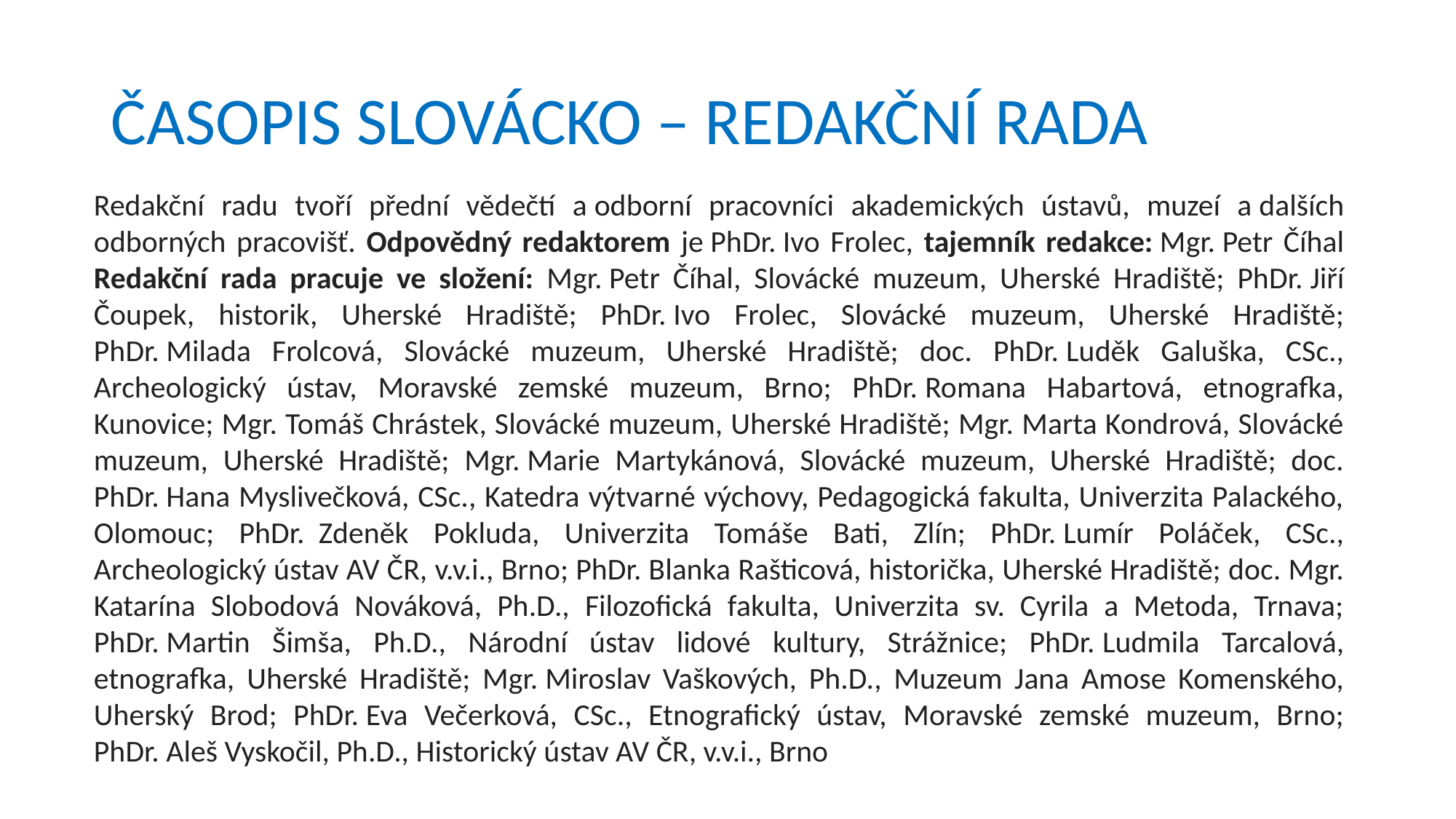

# ČASOPIS SLOVÁCKO – REDAKČNÍ RADA
Redakční radu tvoří přední vědečtí a odborní pracovníci akademických ústavů, muzeí a dalších odborných pracovišť. Odpovědný redaktorem je PhDr. Ivo Frolec, tajemník redakce: Mgr. Petr Číhal
Redakční rada pracuje ve složení: Mgr. Petr Číhal, Slovácké muzeum, Uherské Hradiště; PhDr. Jiří Čoupek, historik, Uherské Hradiště; PhDr. Ivo Frolec, Slovácké muzeum, Uherské Hradiště; PhDr. Milada Frolcová, Slovácké muzeum, Uherské Hradiště; doc. PhDr. Luděk Galuška, CSc., Archeologický ústav, Moravské zemské muzeum, Brno; PhDr. Romana Habartová, etnografka, Kunovice; Mgr. Tomáš Chrástek, Slovácké muzeum, Uherské Hradiště; Mgr. Marta Kondrová, Slovácké muzeum, Uherské Hradiště; Mgr. Marie Martykánová, Slovácké muzeum, Uherské Hradiště; doc. PhDr. Hana Myslivečková, CSc., Katedra výtvarné výchovy, Pedagogická fakulta, Univerzita Palackého, Olomouc; PhDr.  Zdeněk Pokluda, Univerzita Tomáše Bati, Zlín; PhDr. Lumír Poláček, CSc., Archeologický ústav AV ČR, v.v.i., Brno; PhDr. Blanka Rašticová, historička, Uherské Hradiště; doc. Mgr. Katarína Slobodová Nováková, Ph.D., Filozofická fakulta, Univerzita sv. Cyrila a Metoda, Trnava; PhDr. Martin Šimša, Ph.D., Národní ústav lidové kultury, Strážnice; PhDr. Ludmila Tarcalová, etnografka, Uherské Hradiště; Mgr. Miroslav Vaškových, Ph.D., Muzeum Jana Amose Komenského, Uherský Brod; PhDr. Eva Večerková, CSc., Etnografický ústav, Moravské zemské muzeum, Brno; PhDr. Aleš Vyskočil, Ph.D., Historický ústav AV ČR, v.v.i., Brno